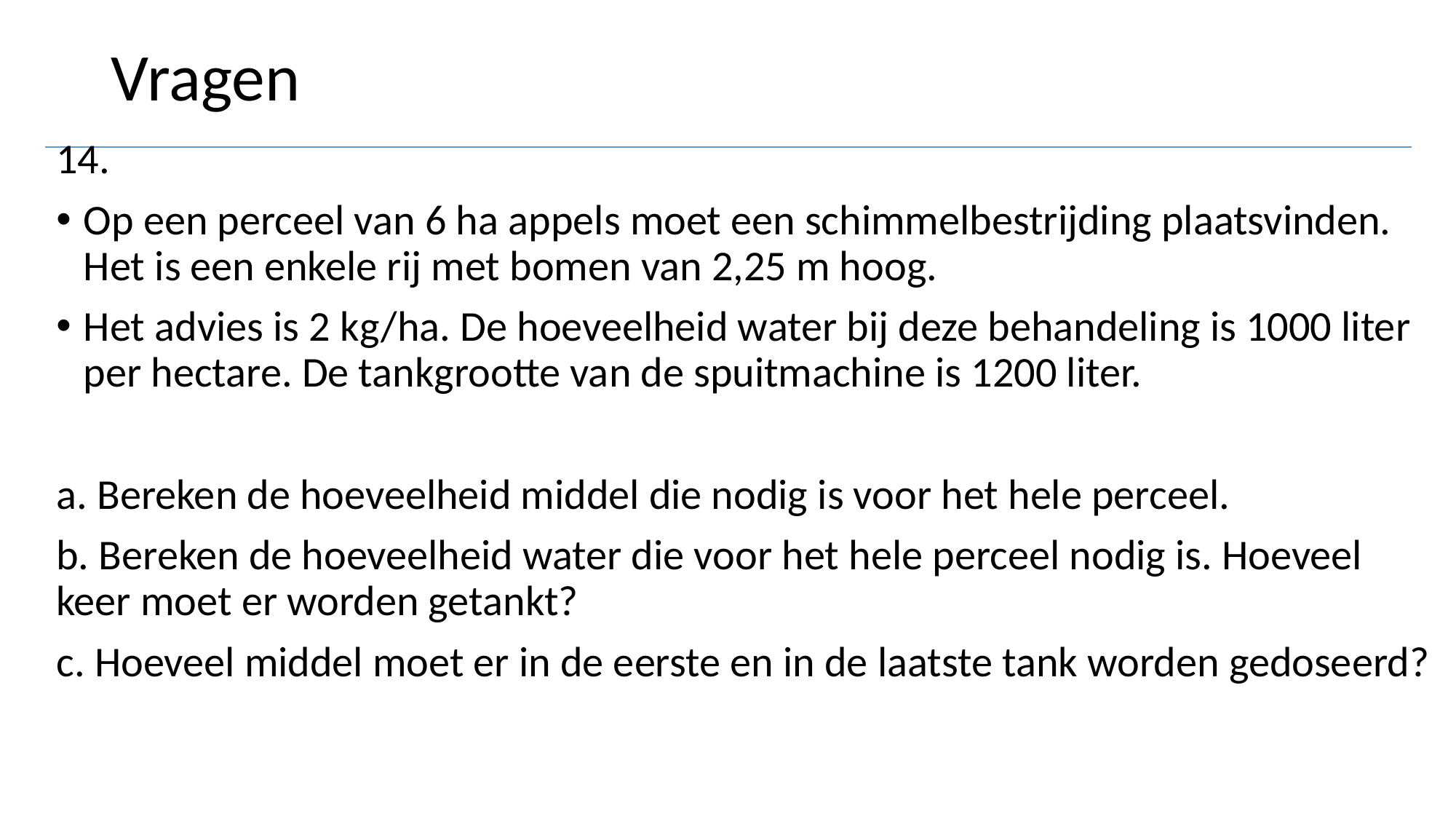

# Vragen
14.
Op een perceel van 6 ha appels moet een schimmelbestrijding plaatsvinden. Het is een enkele rij met bomen van 2,25 m hoog.
Het advies is 2 kg/ha. De hoeveelheid water bij deze behandeling is 1000 liter per hectare. De tankgrootte van de spuitmachine is 1200 liter.

a. Bereken de hoeveelheid middel die nodig is voor het hele perceel.
b. Bereken de hoeveelheid water die voor het hele perceel nodig is. Hoeveel keer moet er worden getankt?
c. Hoeveel middel moet er in de eerste en in de laatste tank worden gedoseerd?